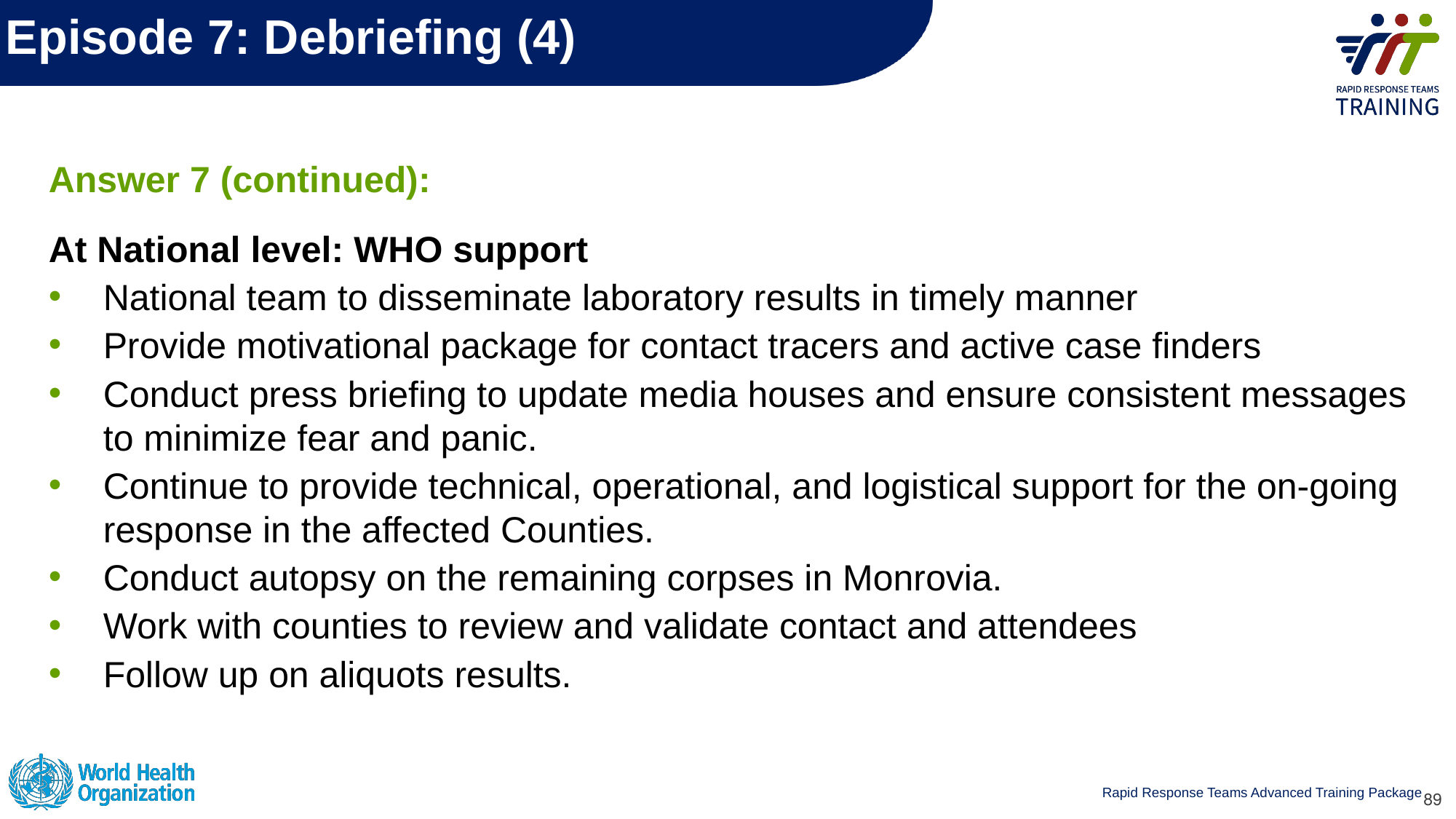

# Episode 7: Debriefing (4)
Answer 7 (continued):
At National level: WHO support
National team to disseminate laboratory results in timely manner
Provide motivational package for contact tracers and active case finders
Conduct press briefing to update media houses and ensure consistent messages to minimize fear and panic.
Continue to provide technical, operational, and logistical support for the on-going response in the affected Counties.
Conduct autopsy on the remaining corpses in Monrovia.
Work with counties to review and validate contact and attendees
Follow up on aliquots results.